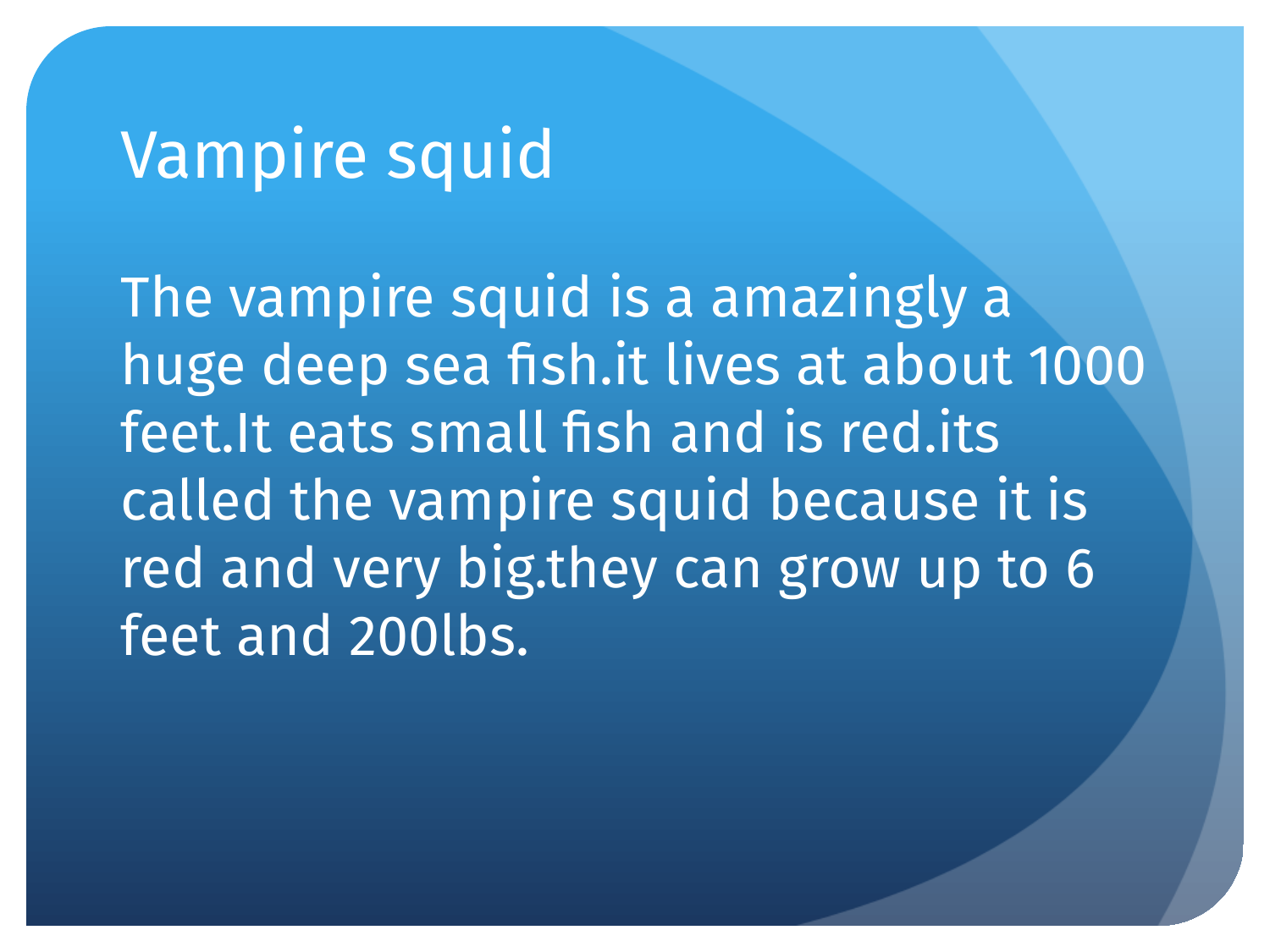

# Vampire squid
The vampire squid is a amazingly a huge deep sea fish.it lives at about 1000 feet.It eats small fish and is red.its called the vampire squid because it is red and very big.they can grow up to 6 feet and 200lbs.